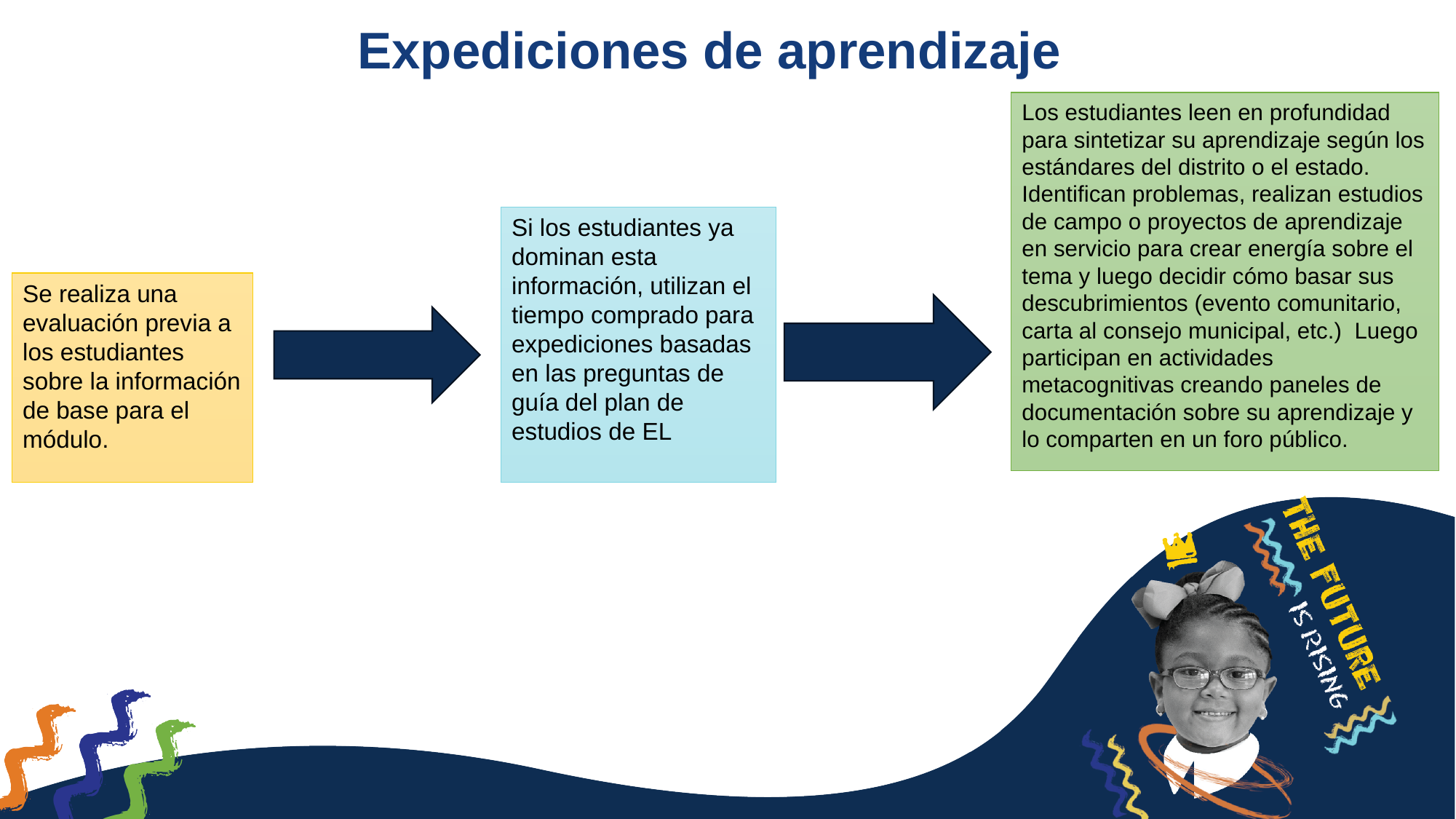

# Expediciones de aprendizaje
Los estudiantes leen en profundidad para sintetizar su aprendizaje según los estándares del distrito o el estado. Identifican problemas, realizan estudios de campo o proyectos de aprendizaje en servicio para crear energía sobre el tema y luego decidir cómo basar sus descubrimientos (evento comunitario, carta al consejo municipal, etc.)  Luego participan en actividades metacognitivas creando paneles de documentación sobre su aprendizaje y lo comparten en un foro público.
Si los estudiantes ya dominan esta información, utilizan el tiempo comprado para expediciones basadas en las preguntas de guía del plan de estudios de EL
Se realiza una evaluación previa a los estudiantes sobre la información de base para el módulo.